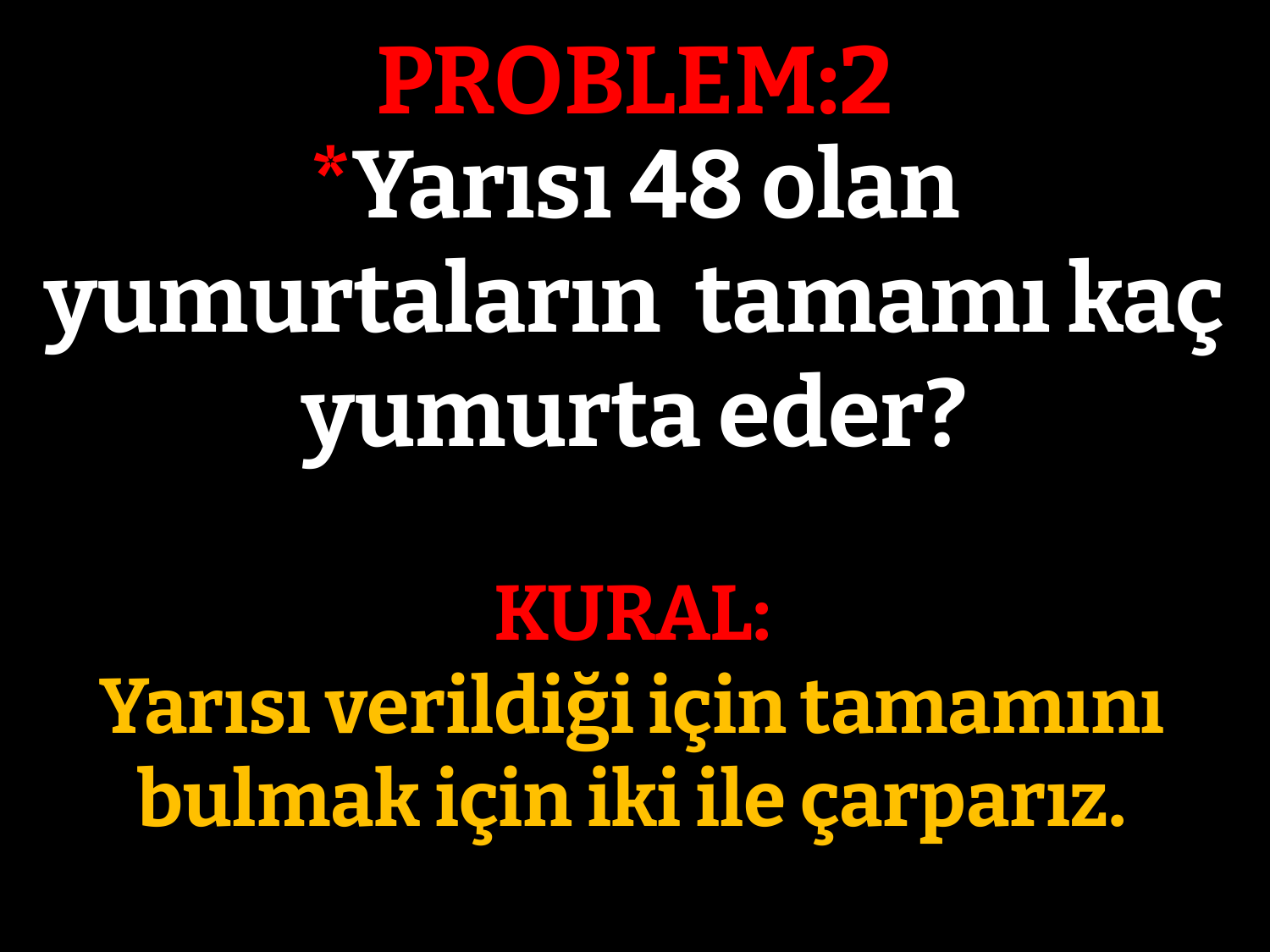

PROBLEM:2
*Yarısı 48 olan yumurtaların  tamamı kaç yumurta eder?
KURAL:
Yarısı verildiği için tamamını bulmak için iki ile çarparız.